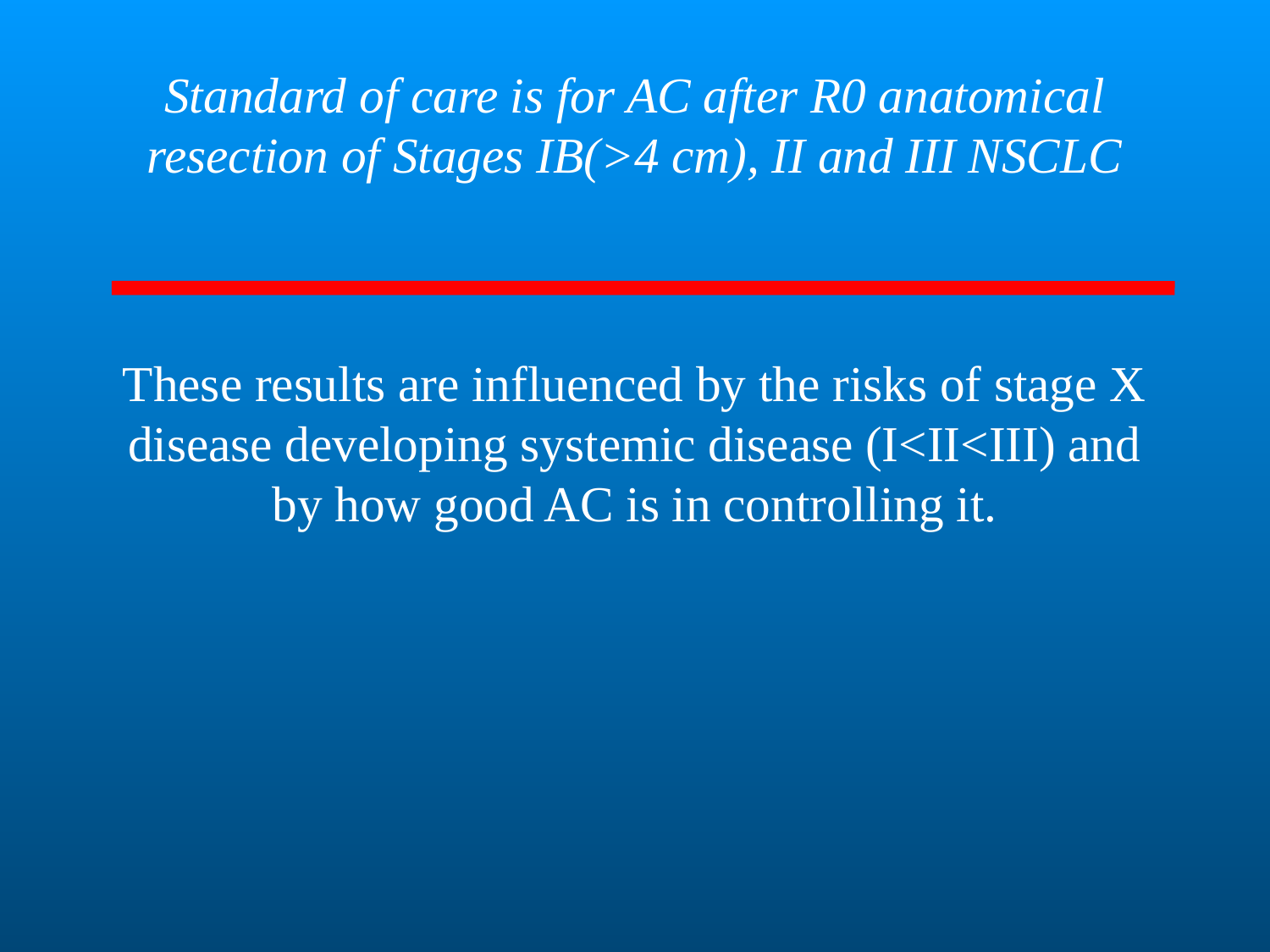

# Standard of care is for AC after R0 anatomical resection of Stages IB(>4 cm), II and III NSCLC

These results are influenced by the risks of stage X disease developing systemic disease (I<II<III) and by how good AC is in controlling it.